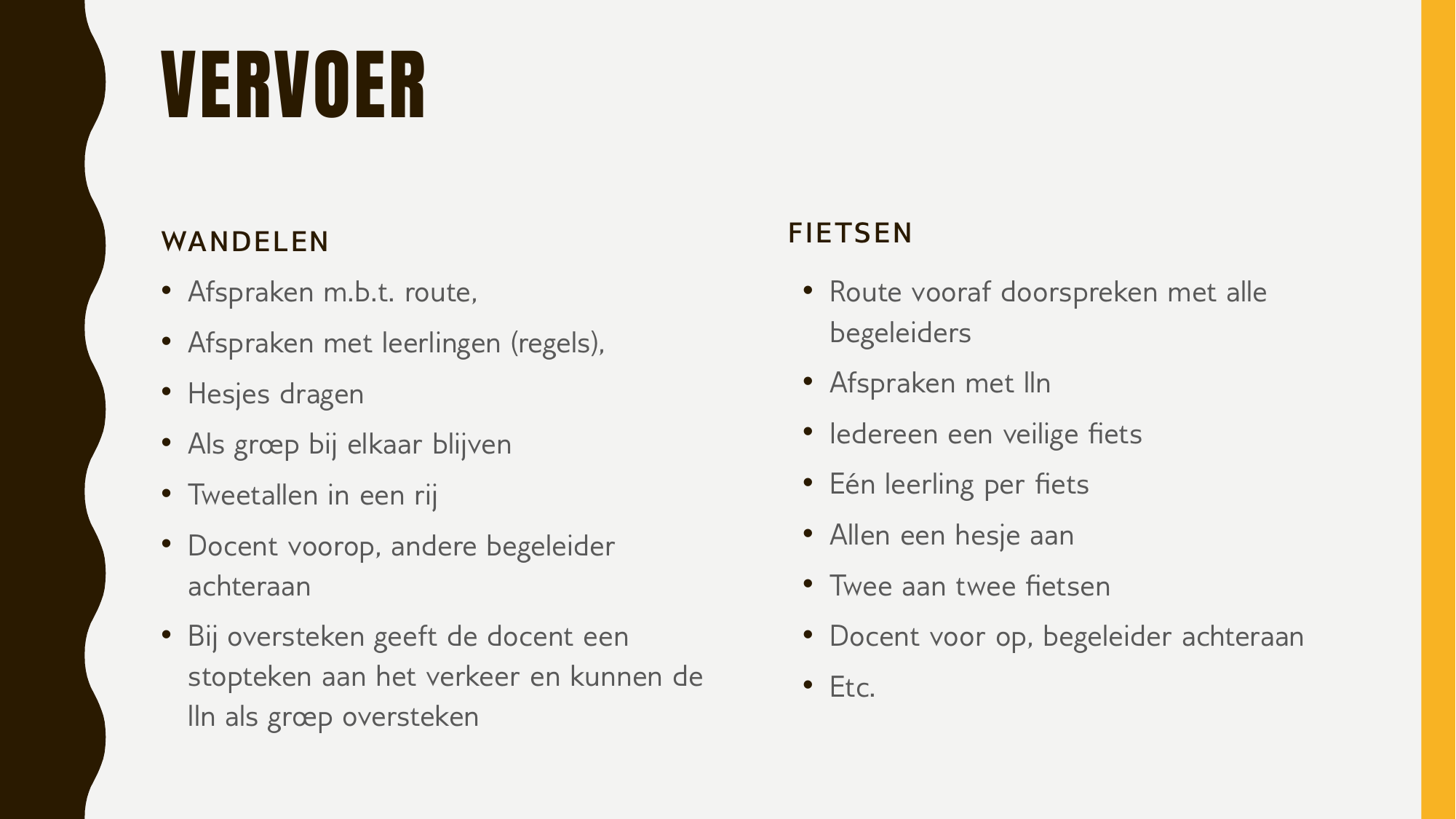

# Vervoer
wandelen
Fietsen

Afspraken m.b.t. route,
Afspraken met leerlingen (regels),
Hesjes dragen
Als groep bij elkaar blijven
Tweetallen in een rij
Docent voorop, andere begeleider achteraan
Bij oversteken geeft de docent een stopteken aan het verkeer en kunnen de lln als groep oversteken

Route vooraf doorspreken met alle begeleiders
Afspraken met lln
Iedereen een veilige fiets
Eén leerling per fiets
Allen een hesje aan
Twee aan twee fietsen
Docent voor op, begeleider achteraan
Etc.